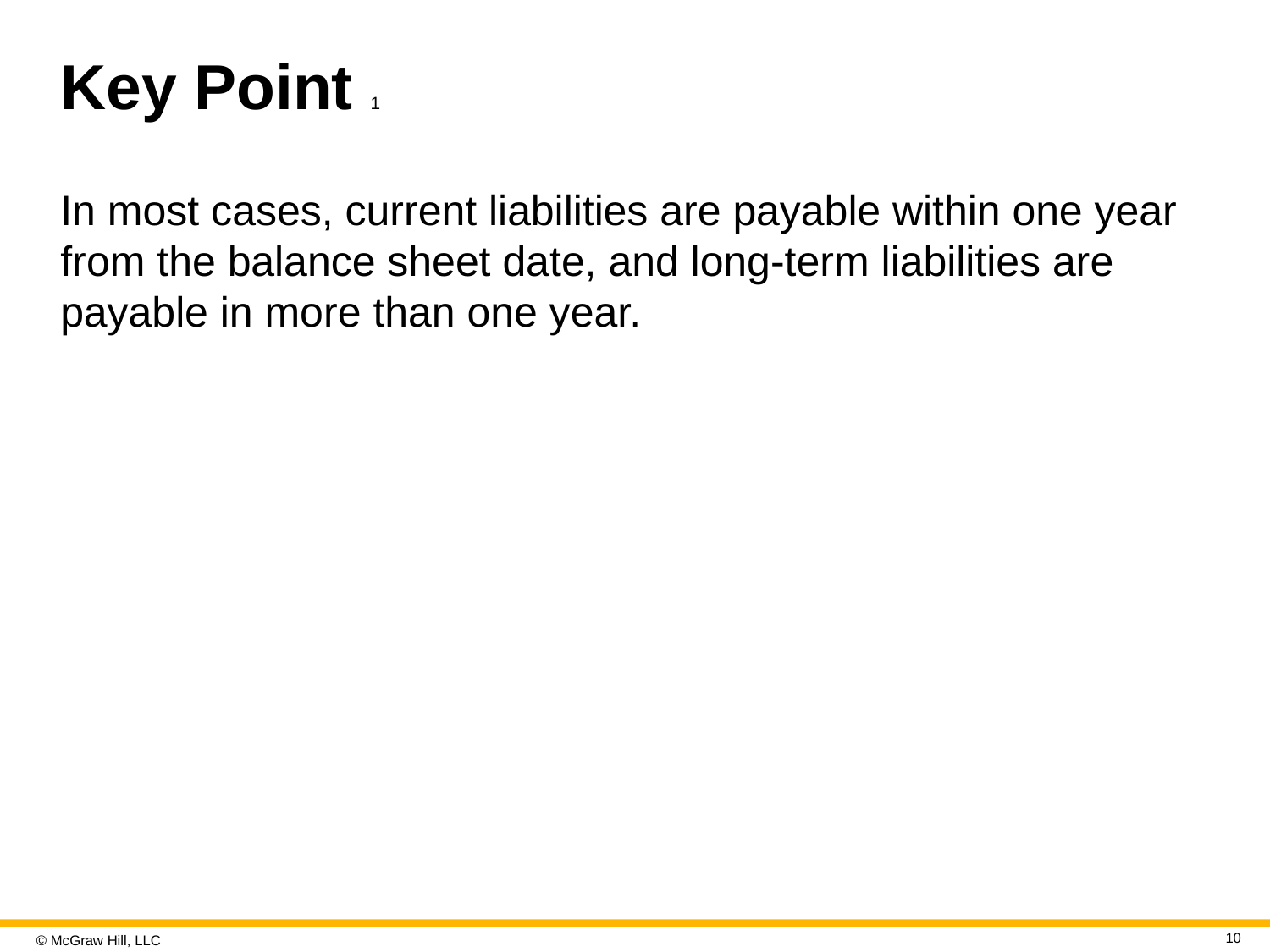

# Key Point 1
In most cases, current liabilities are payable within one year from the balance sheet date, and long-term liabilities are payable in more than one year.
10